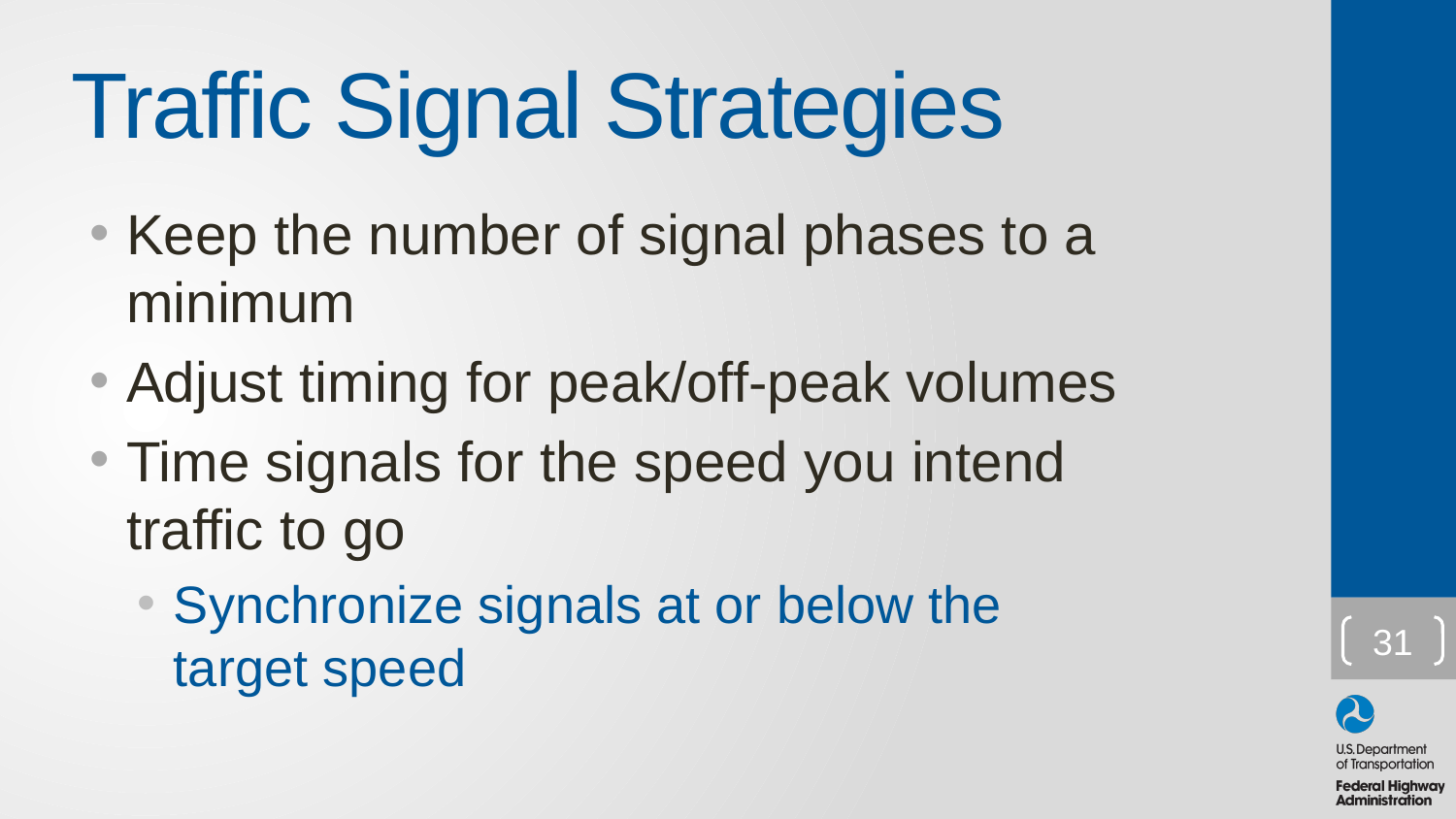

# Traffic Signal Strategies
Keep the number of signal phases to a minimum
Adjust timing for peak/off-peak volumes
Time signals for the speed you intend traffic to go
Synchronize signals at or below the target speed

31